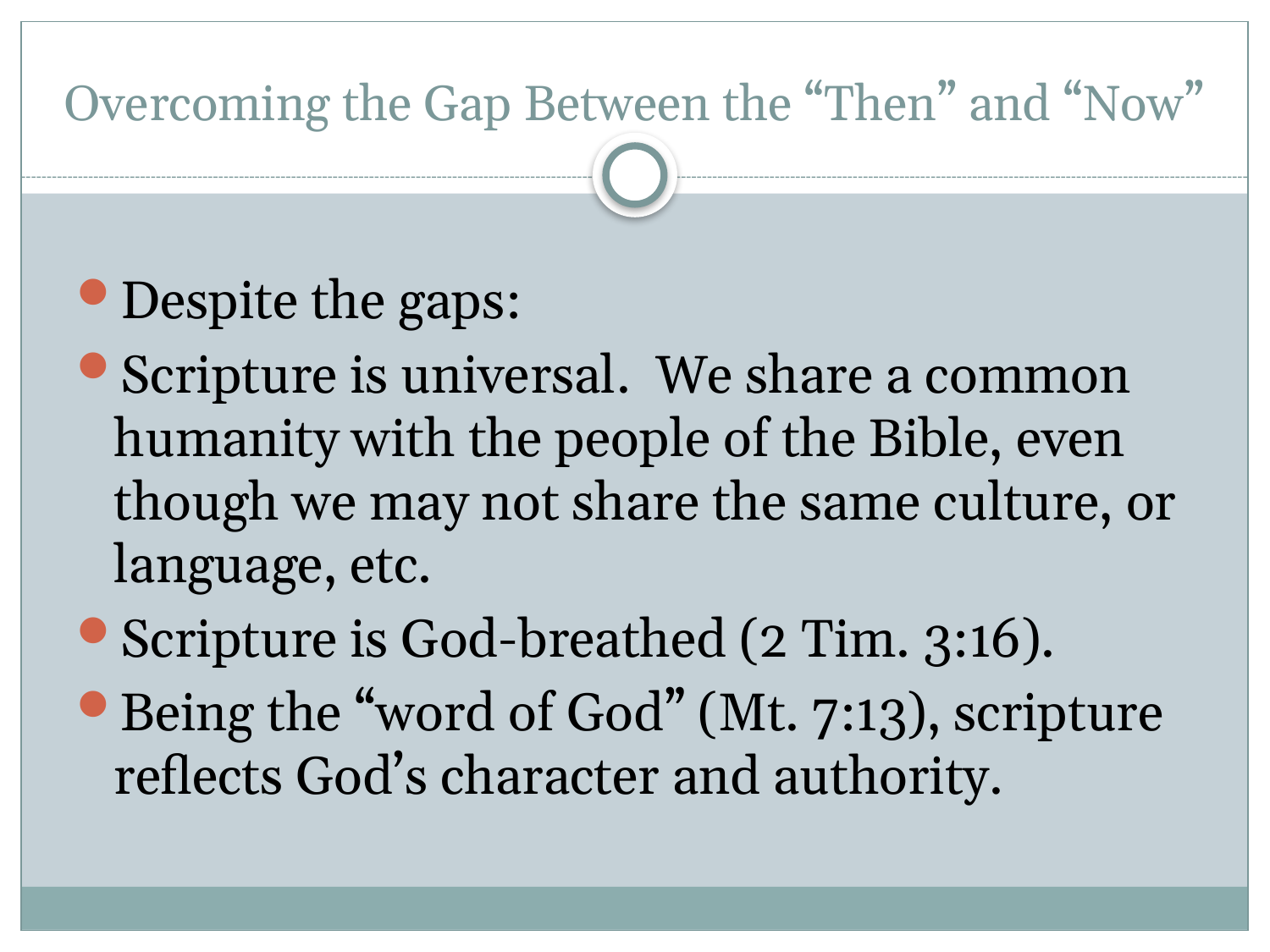

# Overcoming the Gap Between the “Then” and “Now”
Despite the gaps:
Scripture is universal.  We share a common humanity with the people of the Bible, even though we may not share the same culture, or language, etc.
Scripture is God-breathed (2 Tim. 3:16).
Being the “word of God” (Mt. 7:13), scripture reflects God’s character and authority.